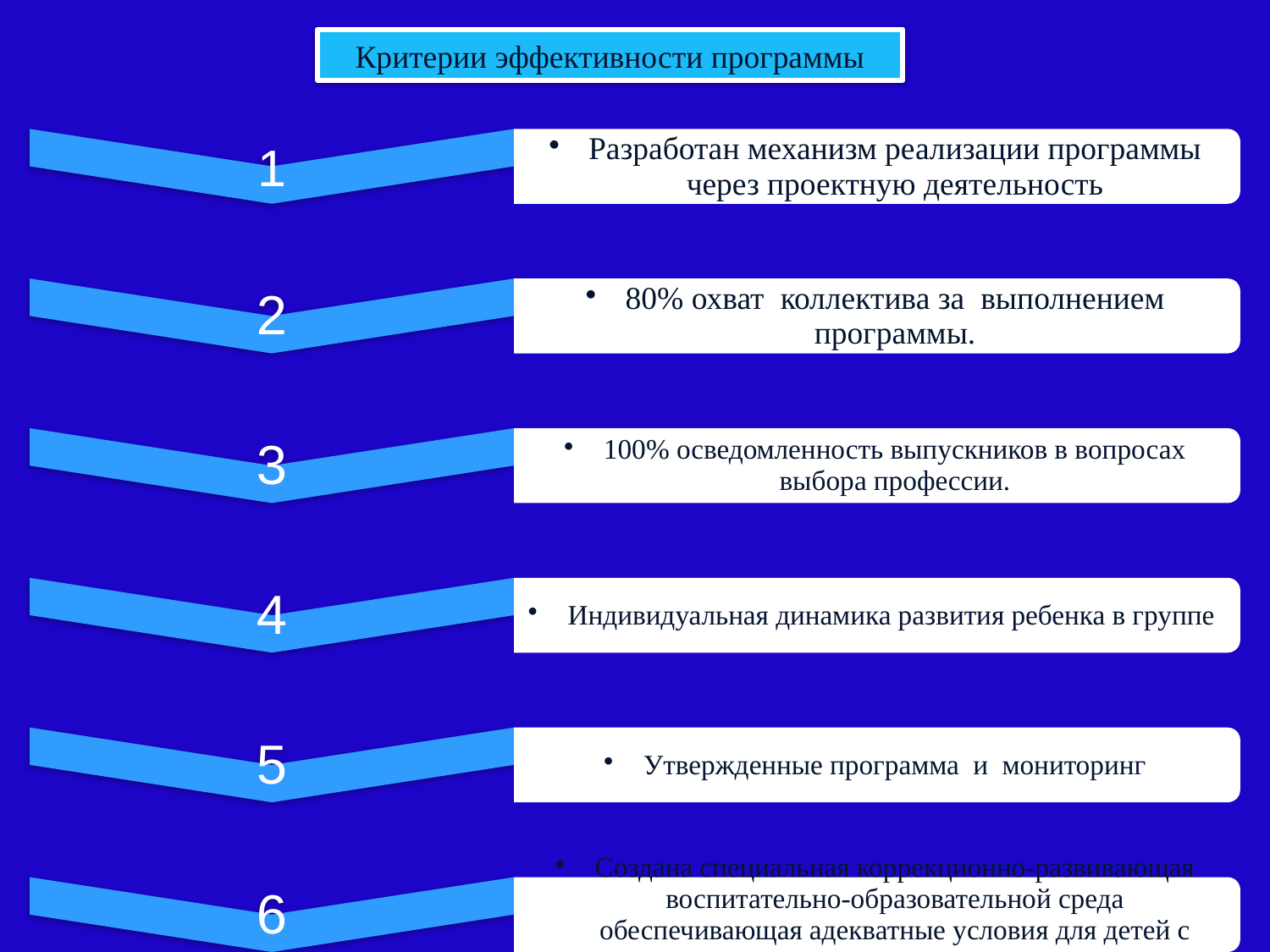

Критерии эффективности программы
1
Разработан механизм реализации программы через проектную деятельность
2
80% охват  коллектива за  выполнением программы.
3
100% осведомленность выпускников в вопросах выбора профессии.
4
5
6
Индивидуальная динамика развития ребенка в группе
Утвержденные программа  и  мониторинг